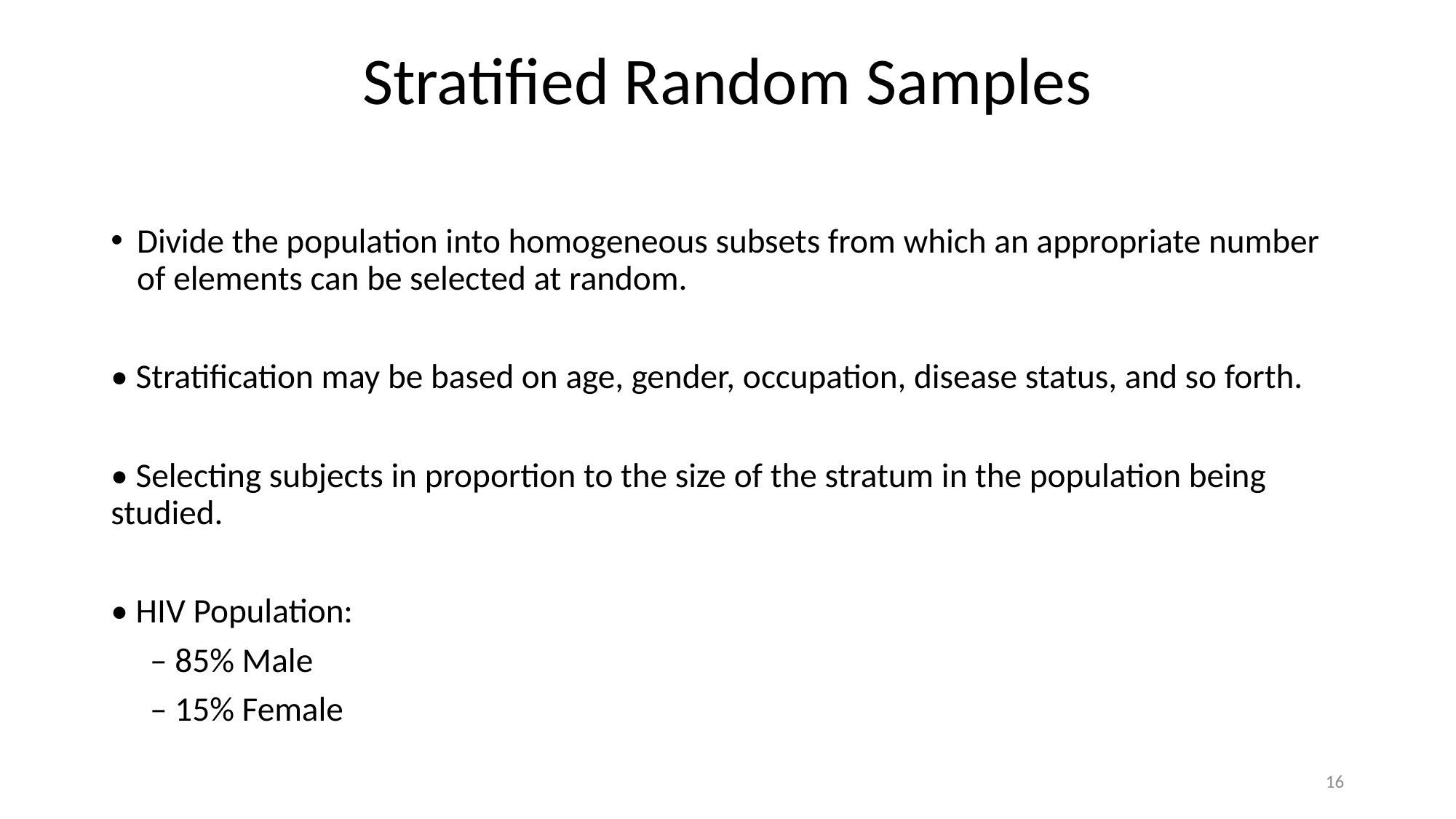

# Stratified Random Samples
Divide the population into homogeneous subsets from which an appropriate number of elements can be selected at random.

• Stratification may be based on age, gender, occupation, disease status, and so forth.

• Selecting subjects in proportion to the size of the stratum in the population being studied.

• HIV Population:
     – 85% Male
     – 15% Female

16